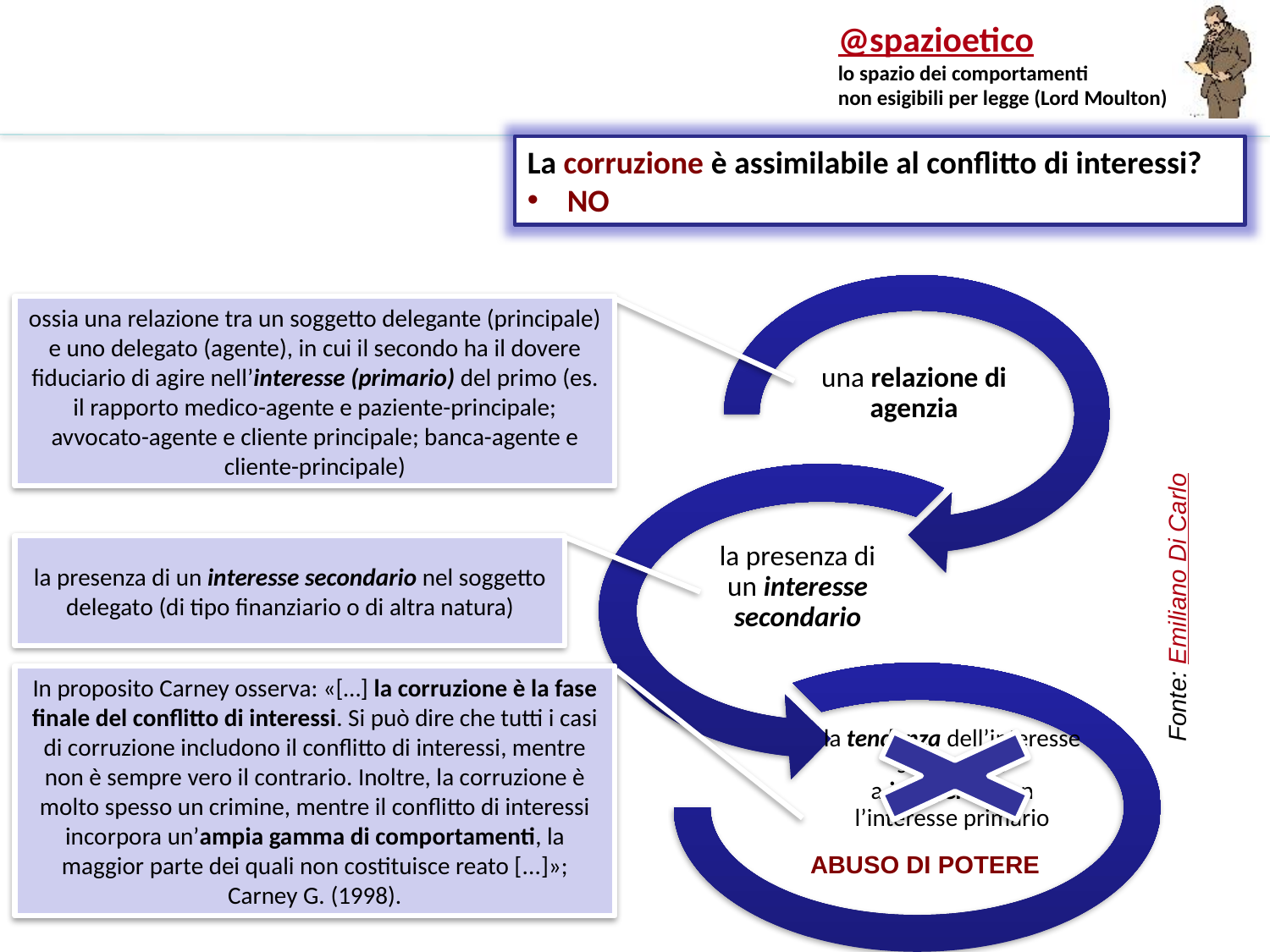

La corruzione è assimilabile al conflitto di interessi?
NO
una relazione di agenzia
la presenza di un interesse secondario
la tendenza dell’interesse secondario a interferire con l’interesse primario
ossia una relazione tra un soggetto delegante (principale) e uno delegato (agente), in cui il secondo ha il dovere fiduciario di agire nell’interesse (primario) del primo (es. il rapporto medico-agente e paziente-principale; avvocato-agente e cliente principale; banca-agente e cliente-principale)
Fonte: Emiliano Di Carlo
la presenza di un interesse secondario nel soggetto delegato (di tipo finanziario o di altra natura)
In proposito Carney osserva: «[…] la corruzione è la fase finale del conflitto di interessi. Si può dire che tutti i casi di corruzione includono il conflitto di interessi, mentre non è sempre vero il contrario. Inoltre, la corruzione è molto spesso un crimine, mentre il conflitto di interessi incorpora un’ampia gamma di comportamenti, la maggior parte dei quali non costituisce reato [...]»; Carney G. (1998).

ABUSO DI POTERE